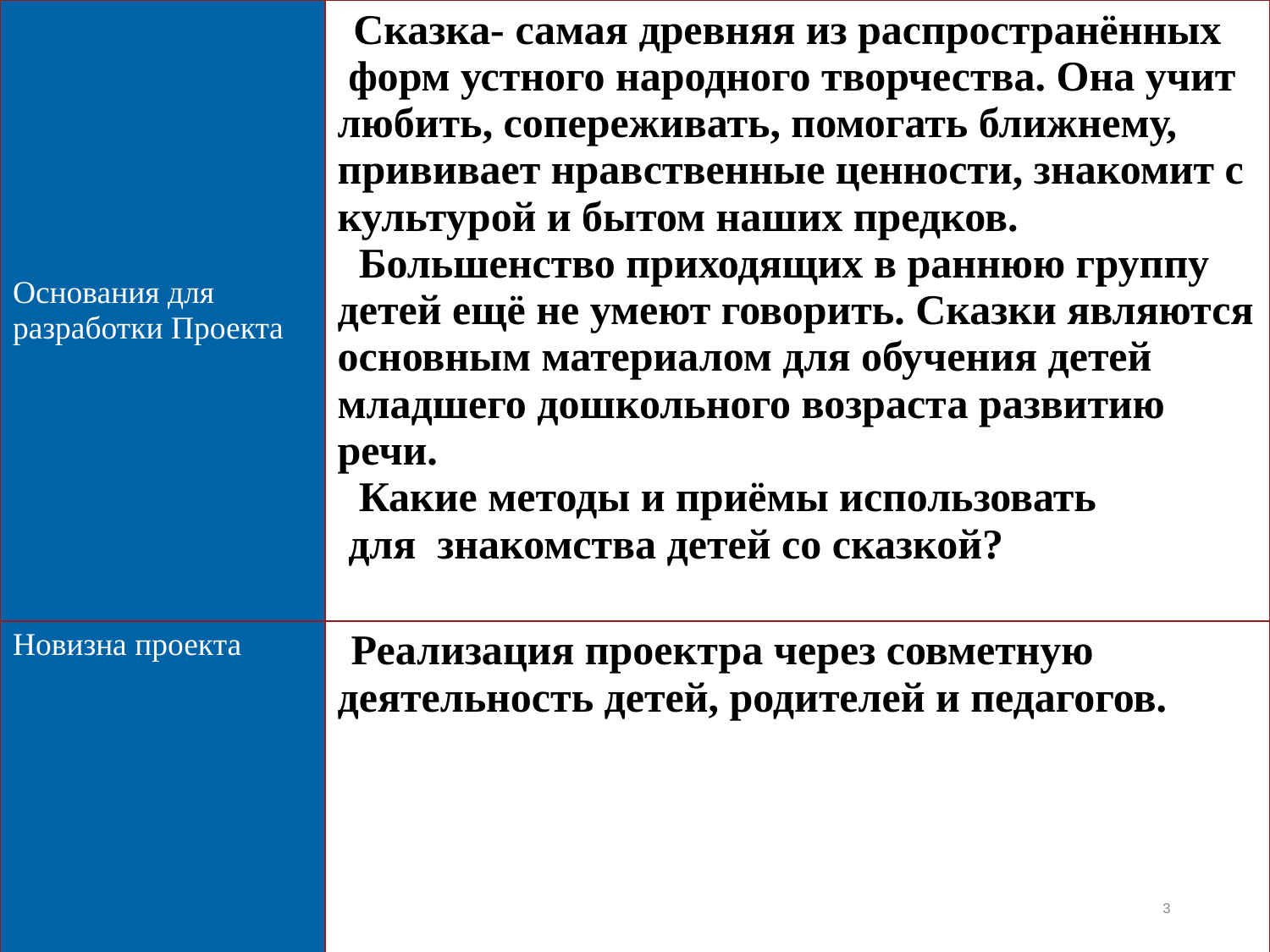

| Основания для разработки Проекта | Сказка- самая древняя из распространённых форм устного народного творчества. Она учит любить, сопереживать, помогать ближнему, прививает нравственные ценности, знакомит с культурой и бытом наших предков. Большенство приходящих в раннюю группу детей ещё не умеют говорить. Сказки являются основным материалом для обучения детей младшего дошкольного возраста развитию речи. Какие методы и приёмы использовать для знакомства детей со сказкой? |
| --- | --- |
| Новизна проекта | Реализация проектра через совметную деятельность детей, родителей и педагогов. |
3
3